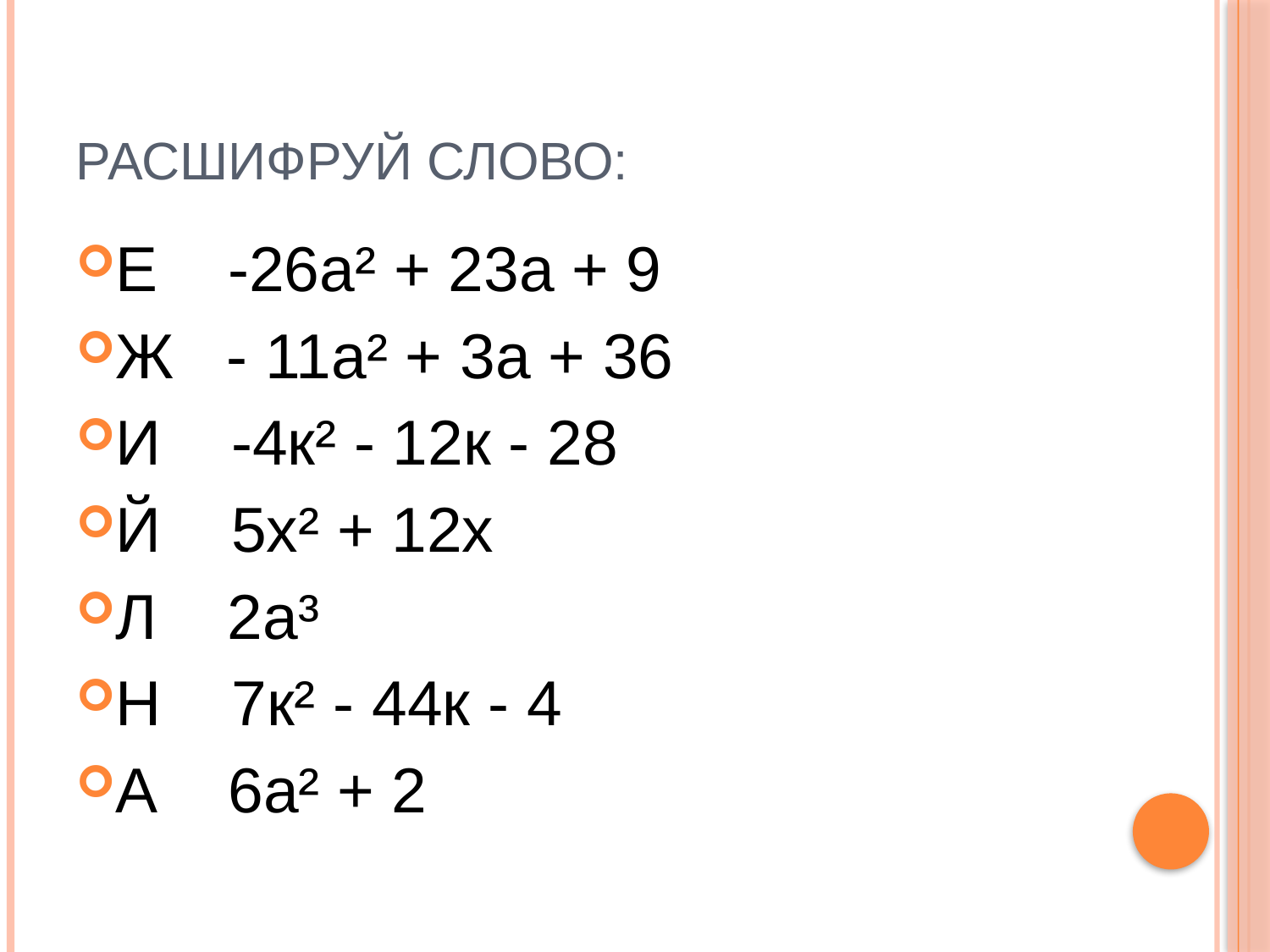

# Расшифруй слово:
Е    -26а² + 23а + 9
Ж   - 11а² + 3а + 36
И    -4к² - 12к - 28
Й    5х² + 12х
Л    2а³
Н    7к² - 44к - 4
А    6а² + 2